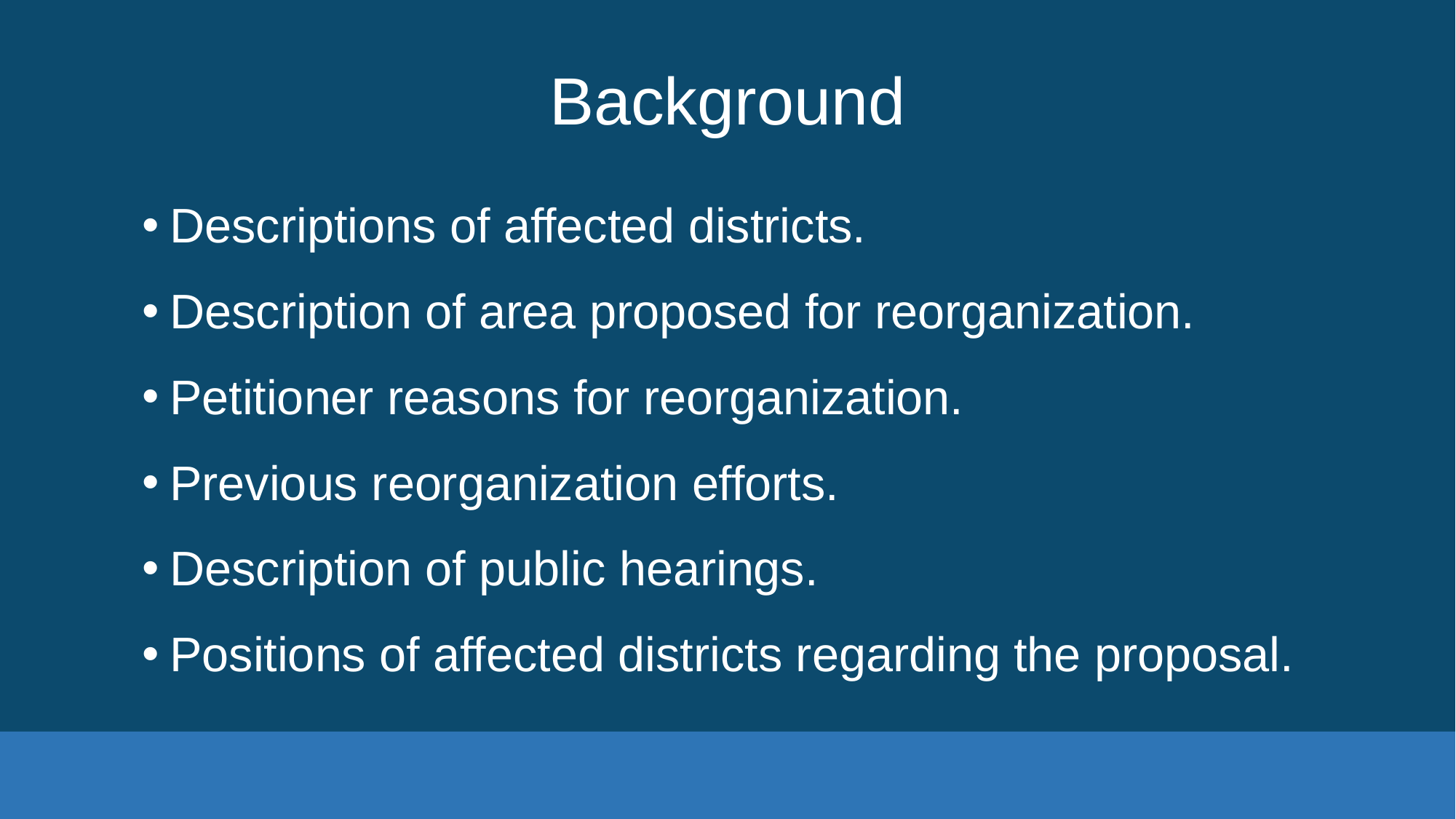

# Background
Descriptions of affected districts.
Description of area proposed for reorganization.
Petitioner reasons for reorganization.
Previous reorganization efforts.
Description of public hearings.
Positions of affected districts regarding the proposal.